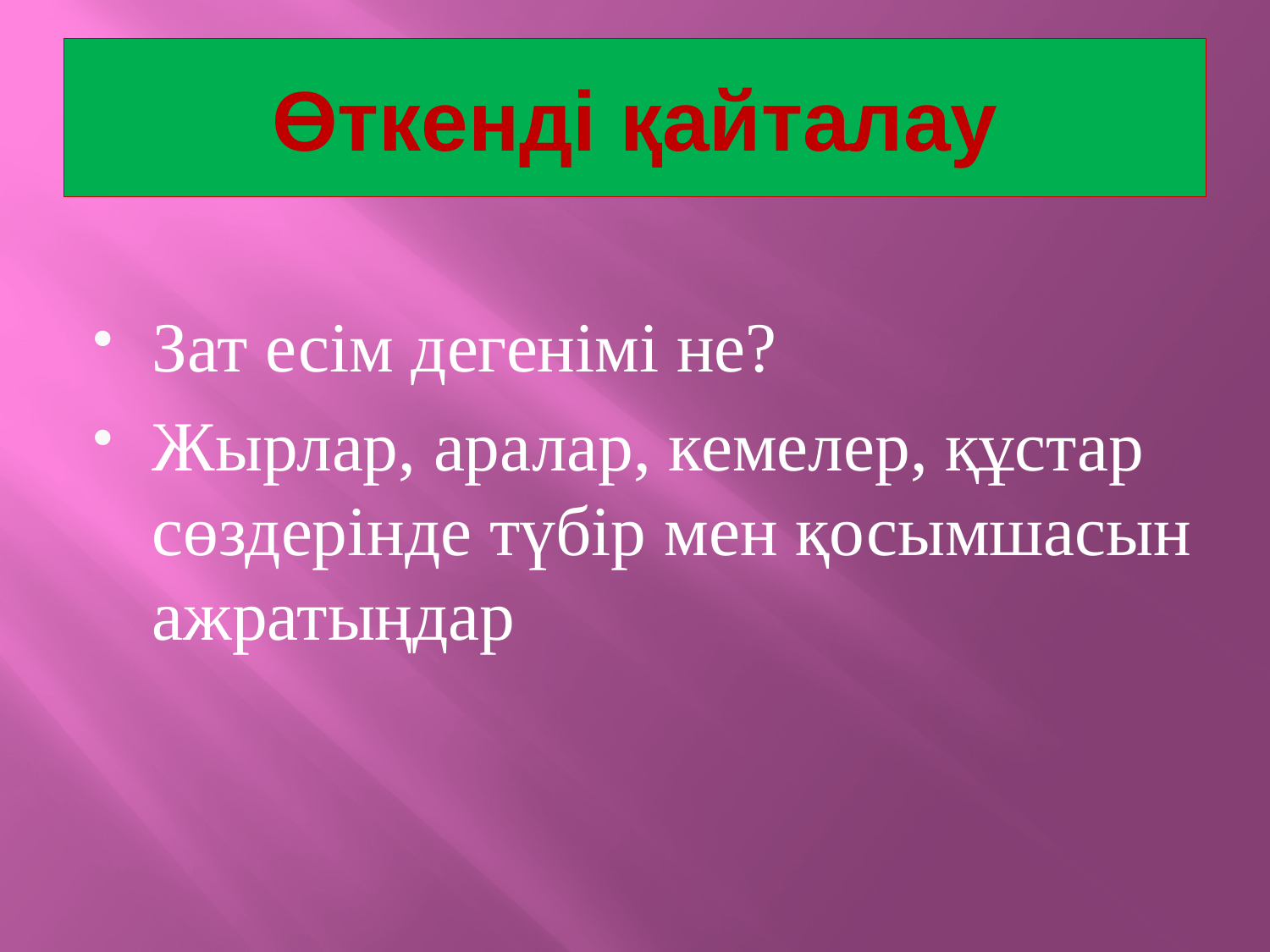

# Өткенді қайталау

Зат есім дегенімі не?
Жырлар, аралар, кемелер, құстар сөздерінде түбір мен қосымшасын ажратыңдар